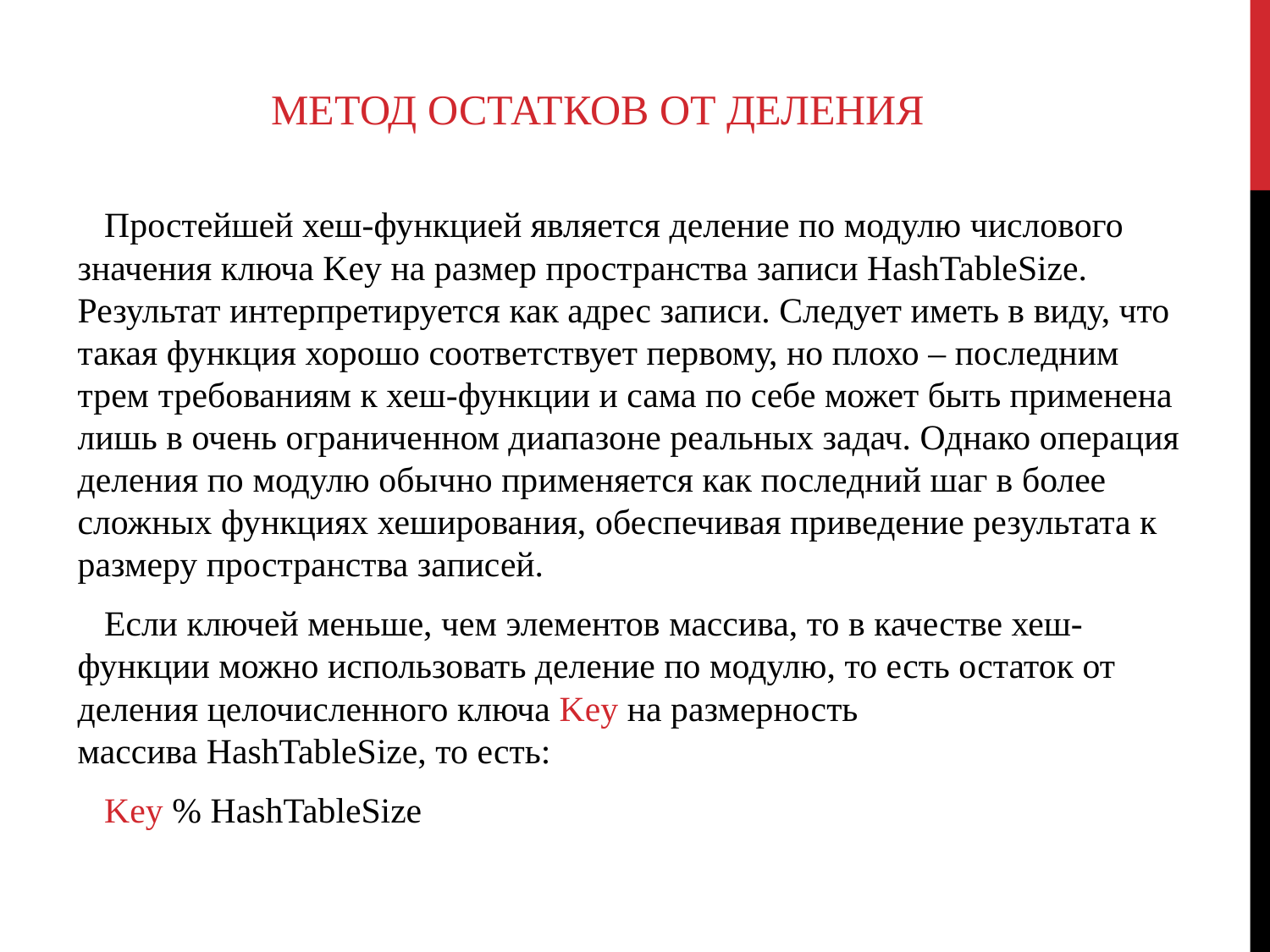

МЕТОД ОСТАТКОВ ОТ ДЕЛЕНИЯ
   Простейшей хеш-функцией является деление по модулю числового значения ключа Key на размер пространства записи HashTableSize. Результат интерпретируется как адрес записи. Следует иметь в виду, что такая функция хорошо соответствует первому, но плохо – последним трем требованиям к хеш-функции и сама по себе может быть применена лишь в очень ограниченном диапазоне реальных задач. Однако операция деления по модулю обычно применяется как последний шаг в более сложных функциях хеширования, обеспечивая приведение результата к размеру пространства записей.
   Если ключей меньше, чем элементов массива, то в качестве хеш-функции можно использовать деление по модулю, то есть остаток от деления целочисленного ключа Key на размерность массива HashTableSize, то есть:
   Key % HashTableSize